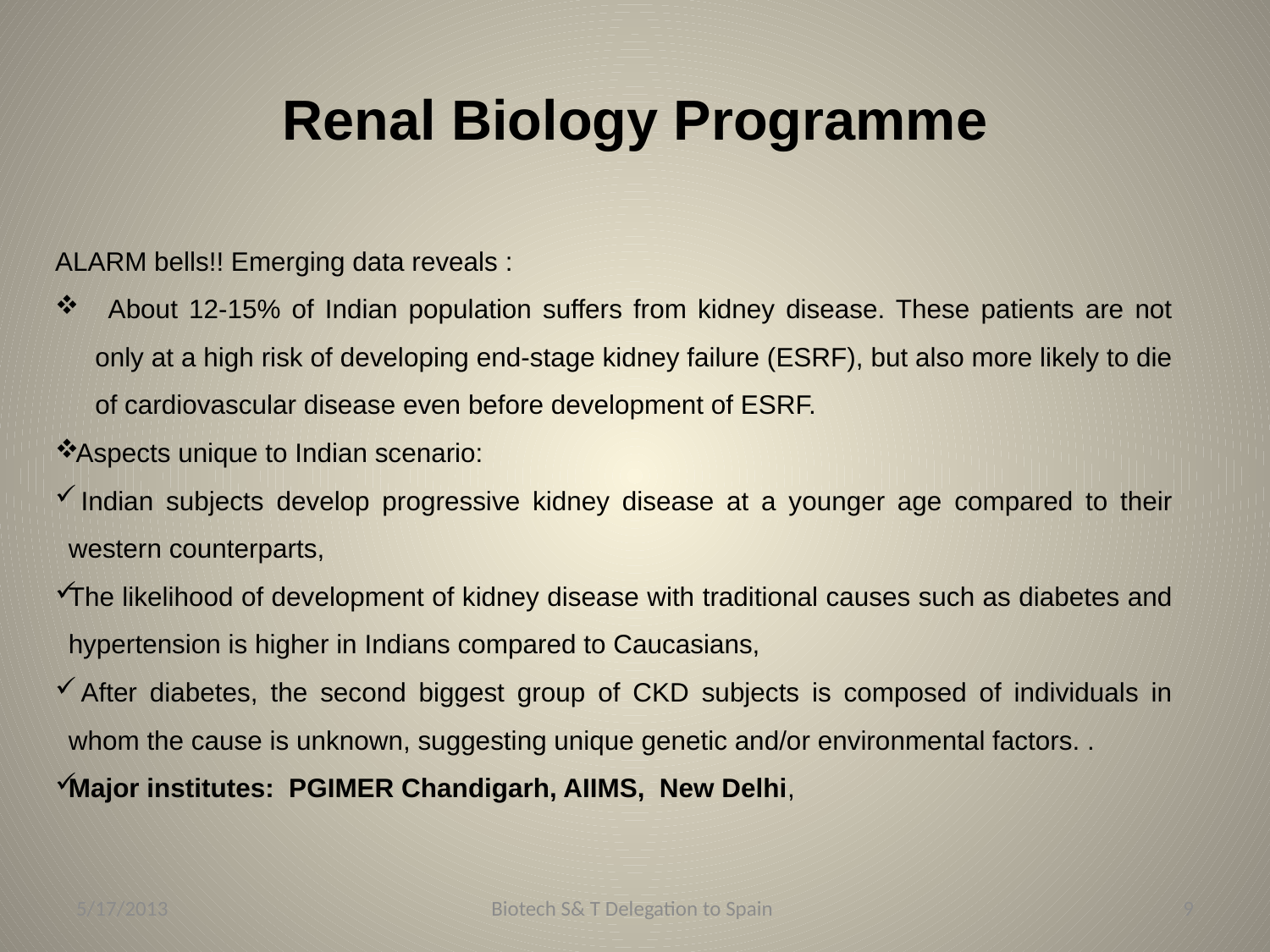

# Renal Biology Programme
ALARM bells!! Emerging data reveals :
	About 12-15% of Indian population suffers from kidney disease. These patients are not only at a high risk of developing end-stage kidney failure (ESRF), but also more likely to die of cardiovascular disease even before development of ESRF.
 Aspects unique to Indian scenario:
 Indian subjects develop progressive kidney disease at a younger age compared to their western counterparts,
The likelihood of development of kidney disease with traditional causes such as diabetes and hypertension is higher in Indians compared to Caucasians,
 After diabetes, the second biggest group of CKD subjects is composed of individuals in whom the cause is unknown, suggesting unique genetic and/or environmental factors. .
Major institutes:  PGIMER Chandigarh, AIIMS,  New Delhi,

5/17/2013
Biotech S& T Delegation to Spain
9